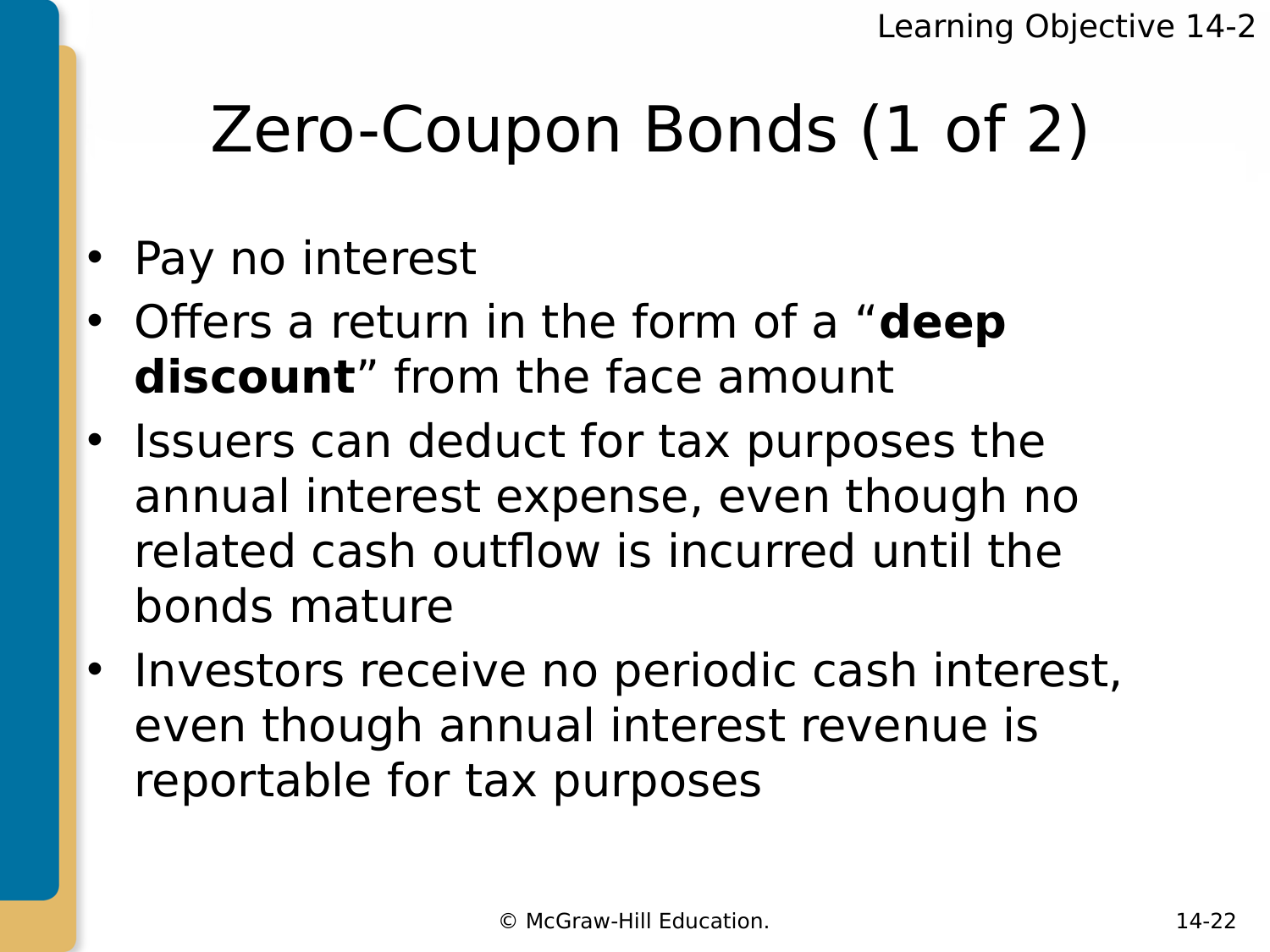

Learning Objective 14-2
# Zero-Coupon Bonds (1 of 2)
Pay no interest
Offers a return in the form of a “deep discount” from the face amount
Issuers can deduct for tax purposes the annual interest expense, even though no related cash outflow is incurred until the bonds mature
Investors receive no periodic cash interest, even though annual interest revenue is reportable for tax purposes